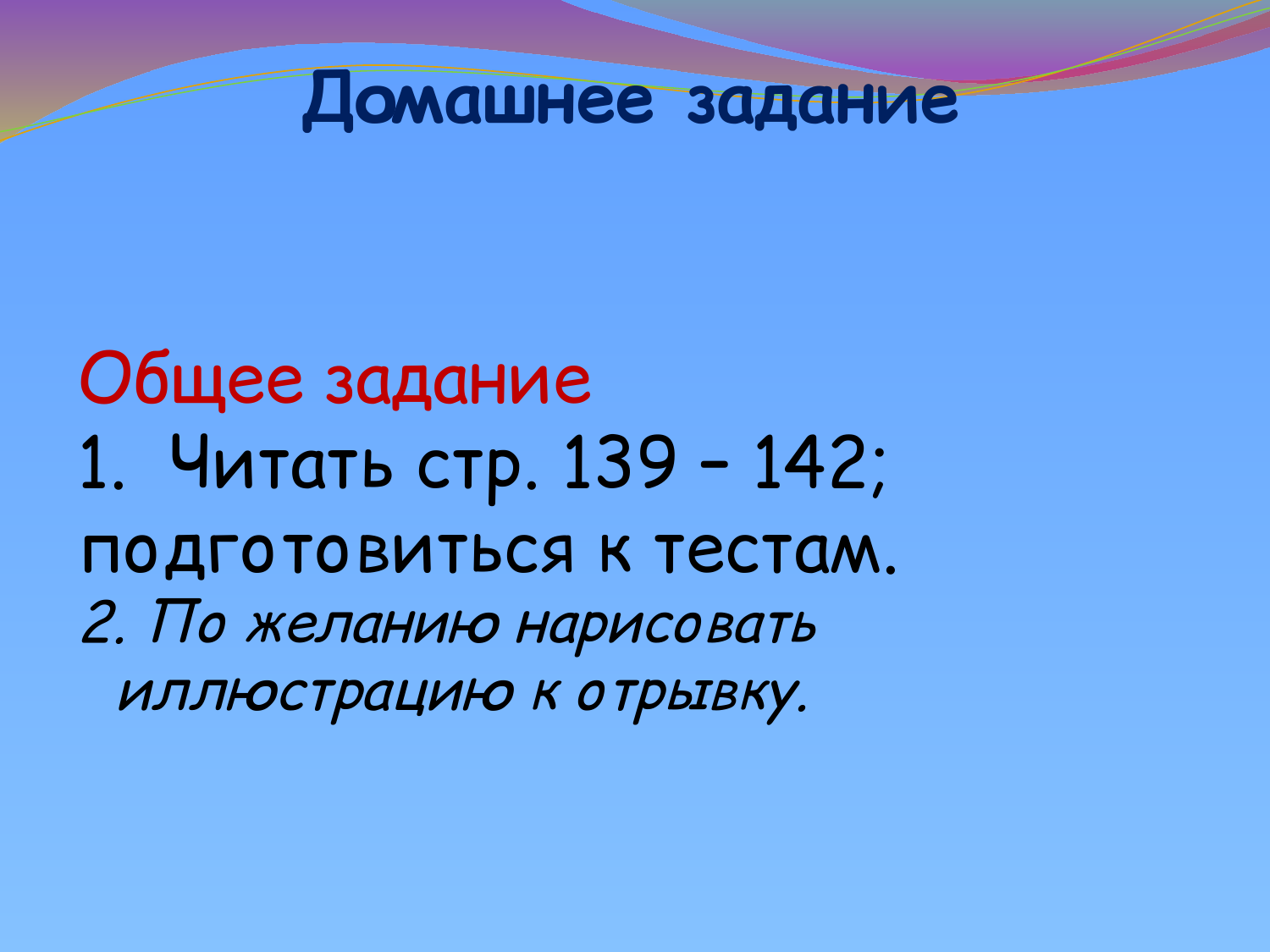

# Домашнее задание
Общее задание
1.  Читать стр. 139 – 142; подготовиться к тестам.
2. По желанию нарисовать иллюстрацию к отрывку.